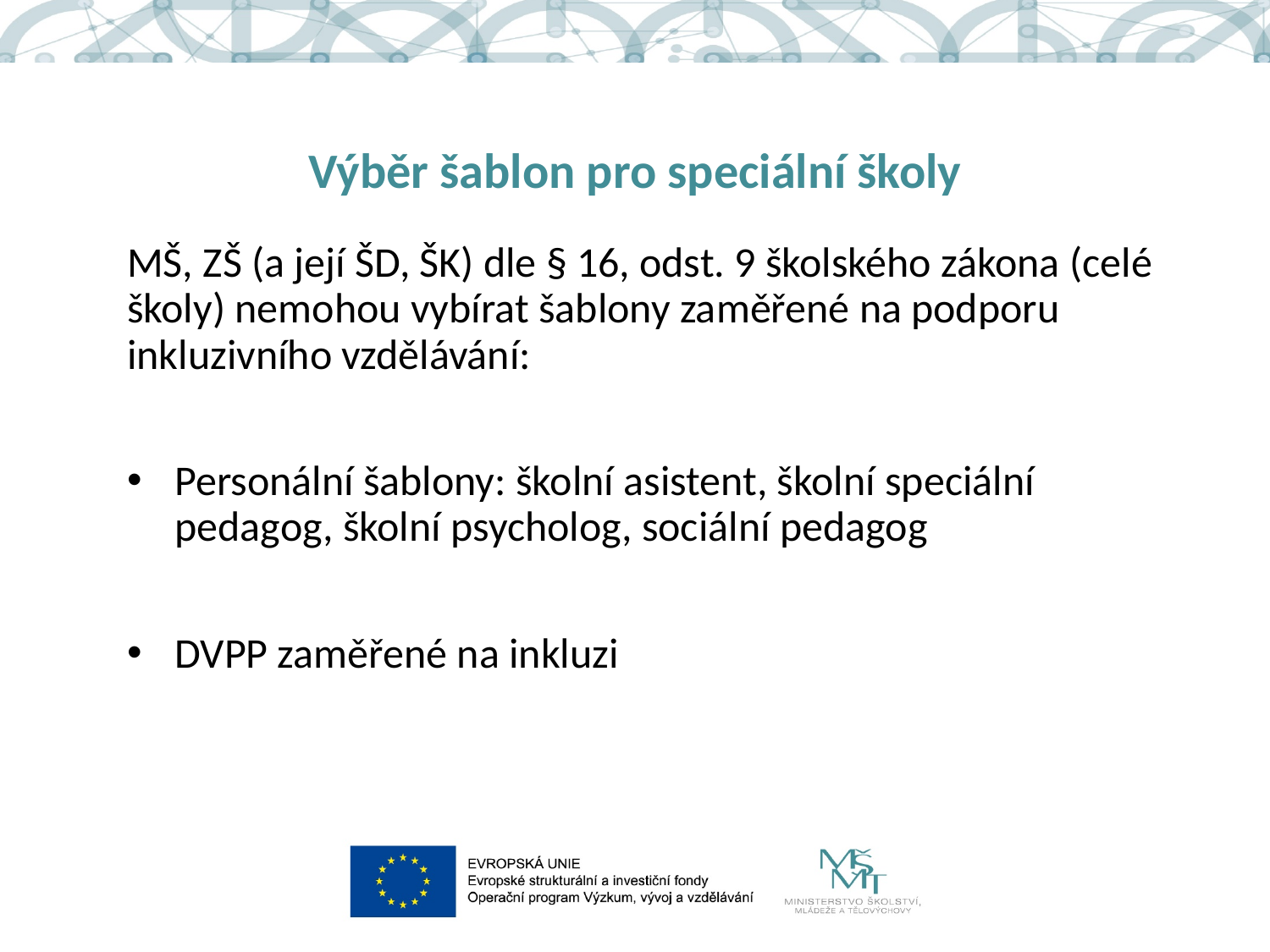

# Výběr šablon pro speciální školy
MŠ, ZŠ (a její ŠD, ŠK) dle § 16, odst. 9 školského zákona (celé školy) nemohou vybírat šablony zaměřené na podporu inkluzivního vzdělávání:

Personální šablony: školní asistent, školní speciální pedagog, školní psycholog, sociální pedagog

DVPP zaměřené na inkluzi